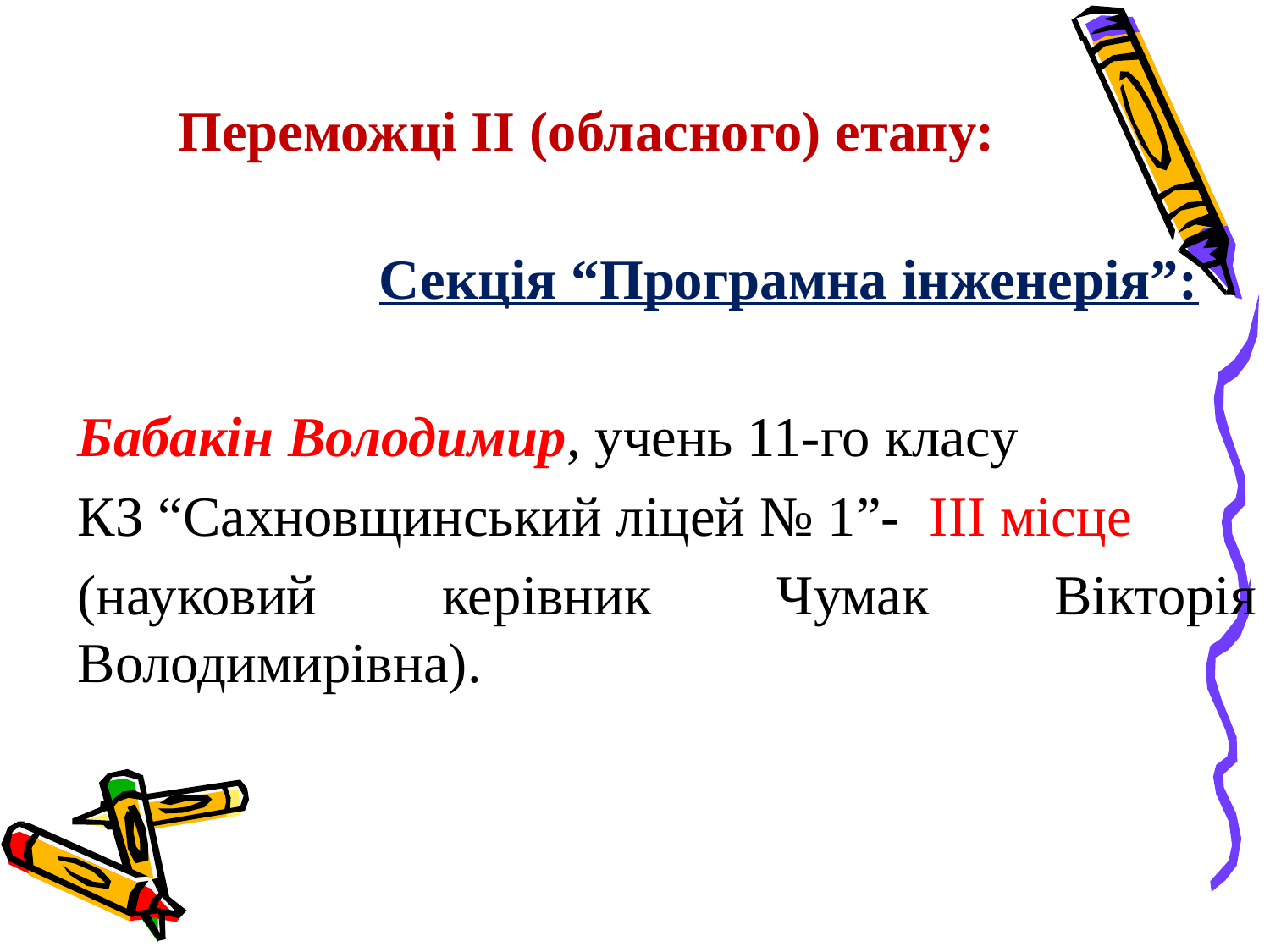

# Переможці ІІ (обласного) етапу:
     	    		Секція “Програмна інженерія”:

Бабакін Володимир, учень 11-го класу
КЗ “Сахновщинський ліцей № 1”-  ІІІ місце
(науковий керівник Чумак Вікторія Володимирівна).